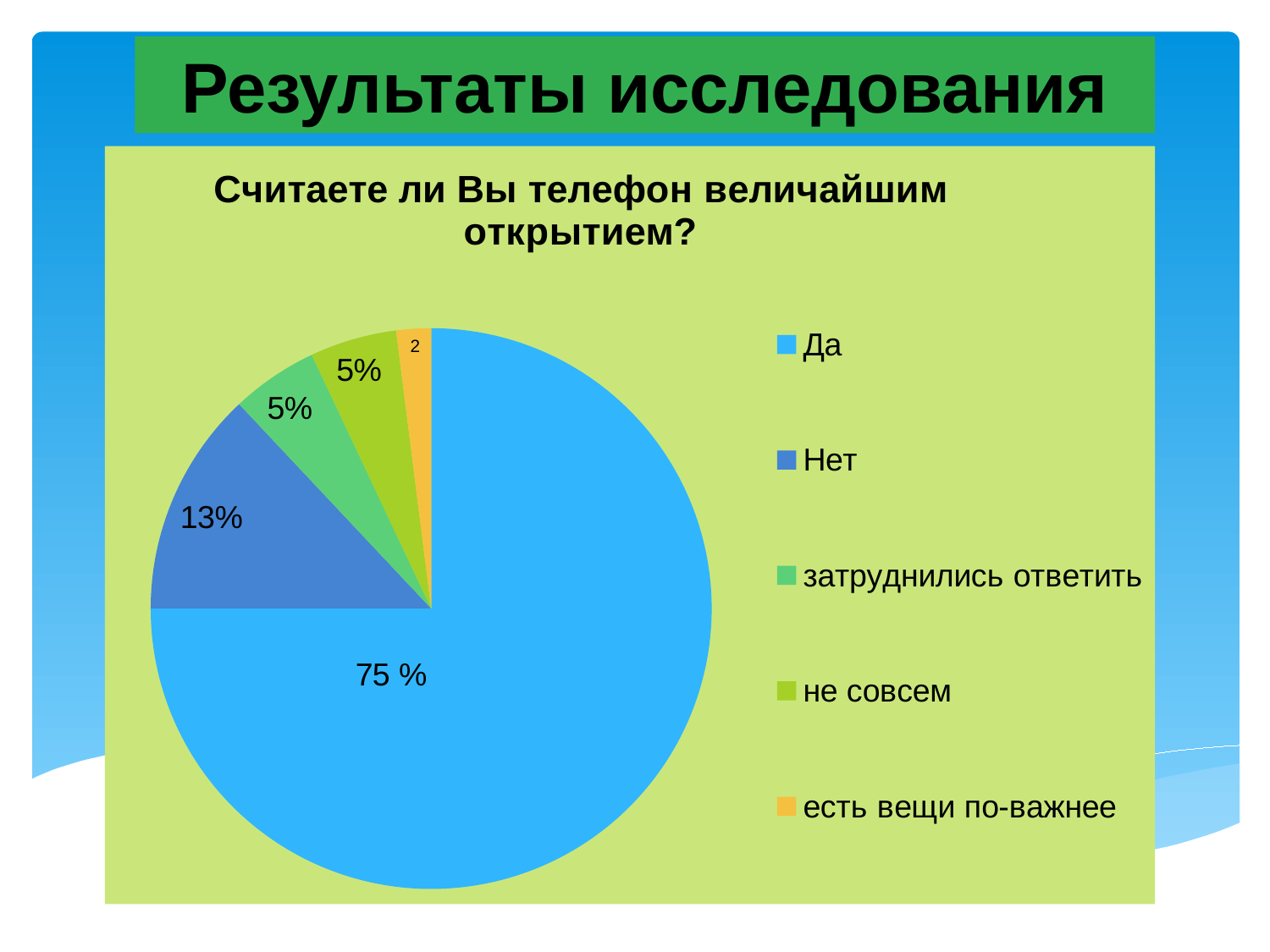

Результаты исследования

### Chart: Считаете ли Вы телефон величайшим открытием?

| Category | Считаете ли Вы телефон величайшим открытием |
|---|---|
| Да | 75.0 |
| Нет | 13.0 |
| затруднились ответить | 5.0 |
| не совсем | 5.0 |
| есть вещи по-важнее | 2.0 |